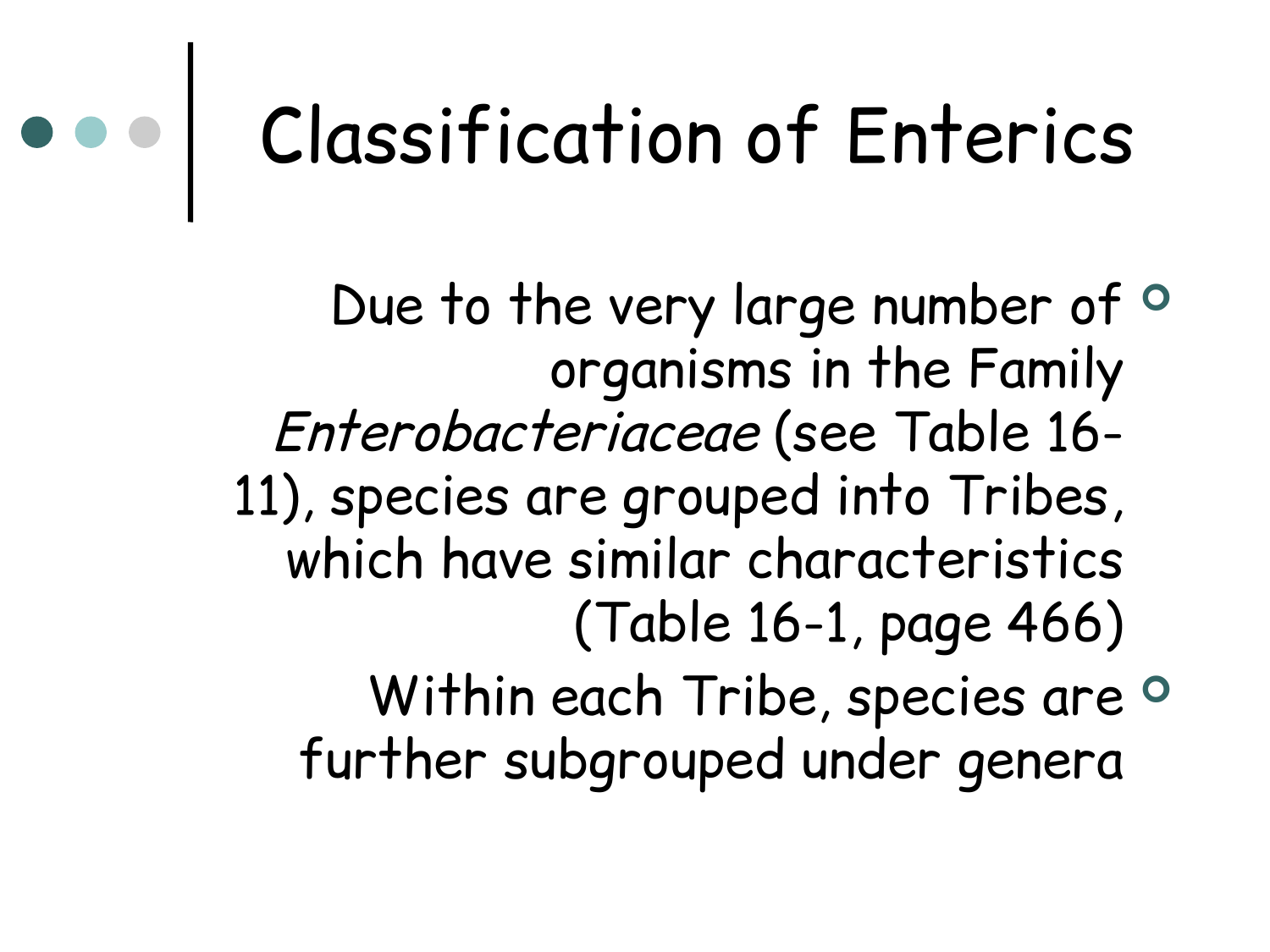

# Classification of Enterics
Due to the very large number of organisms in the Family Enterobacteriaceae (see Table 16-11), species are grouped into Tribes, which have similar characteristics (Table 16-1, page 466)
Within each Tribe, species are further subgrouped under genera